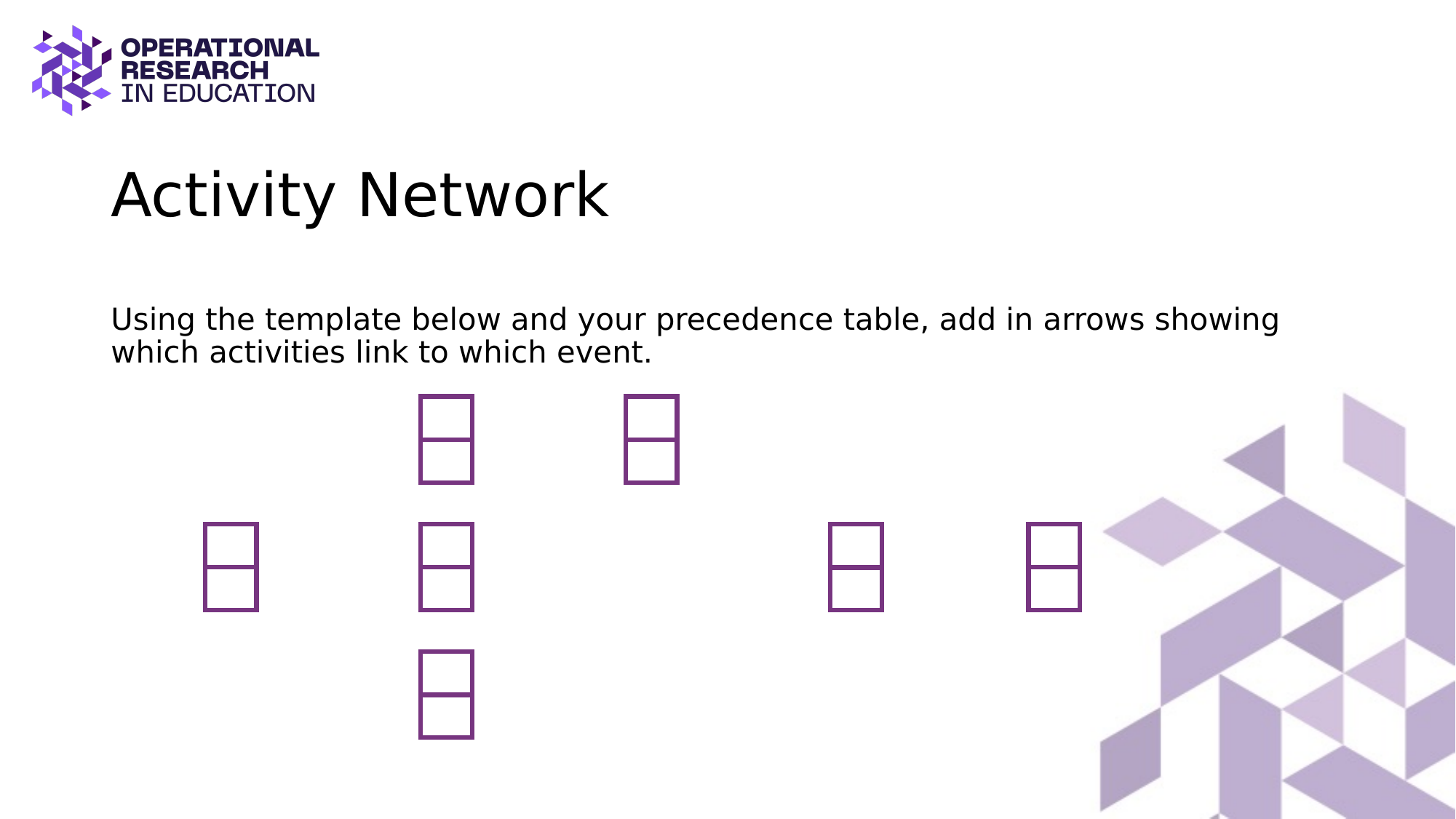

# Activity Network
Using the template below and your precedence table, add in arrows showing which activities link to which event.